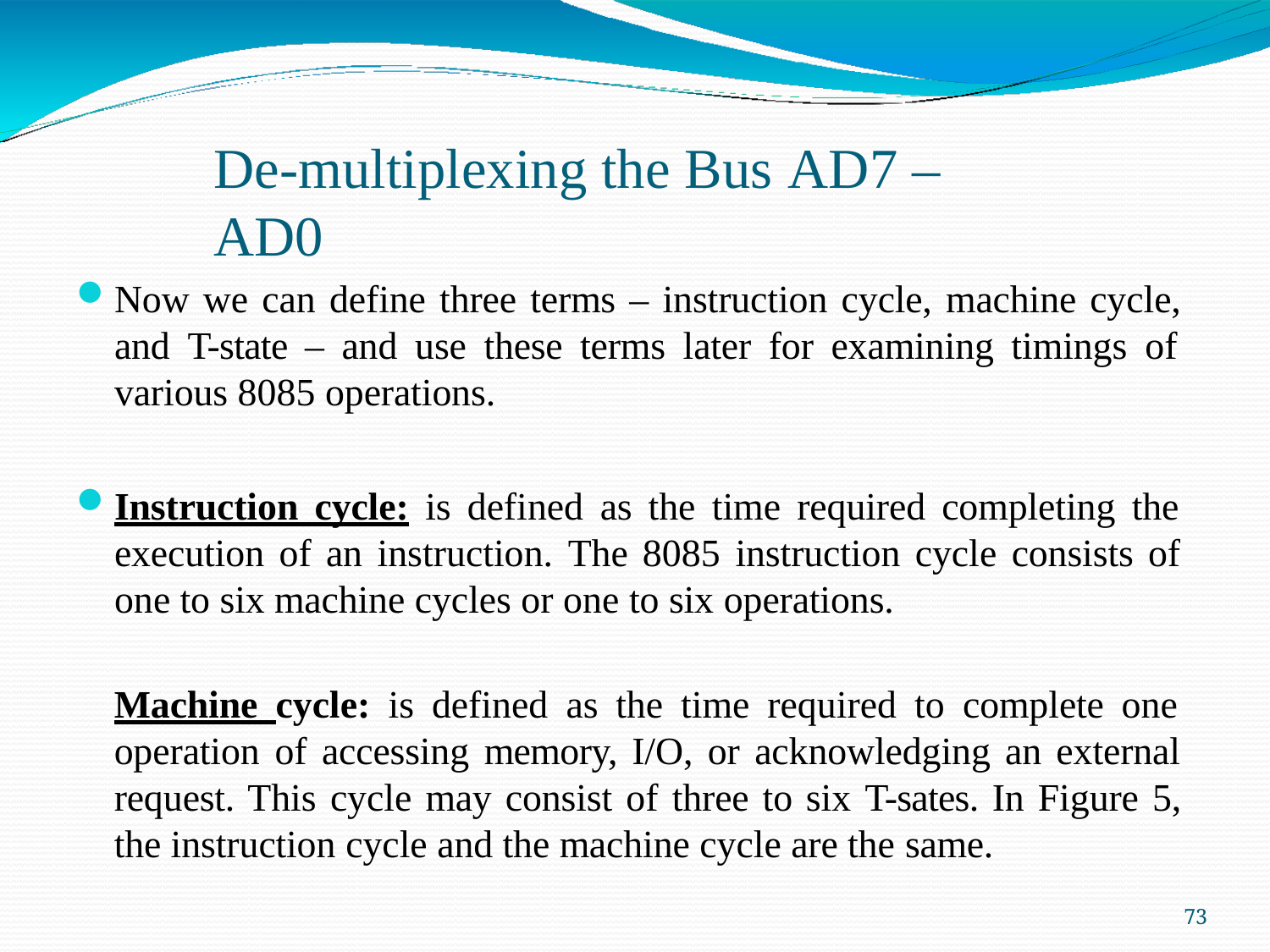

# De-multiplexing the Bus AD7 – AD0
Now we can define three terms – instruction cycle, machine cycle,  and T-state – and use these terms later for examining timings of  various 8085 operations.

Instruction cycle: is defined as the time required completing the  execution of an instruction. The 8085 instruction cycle consists of  one to six machine cycles or one to six operations.

Machine cycle: is defined as the time required to complete one  operation of accessing memory, I/O, or acknowledging an external  request. This cycle may consist of three to six T-sates. In Figure 5,  the instruction cycle and the machine cycle are the same.
73